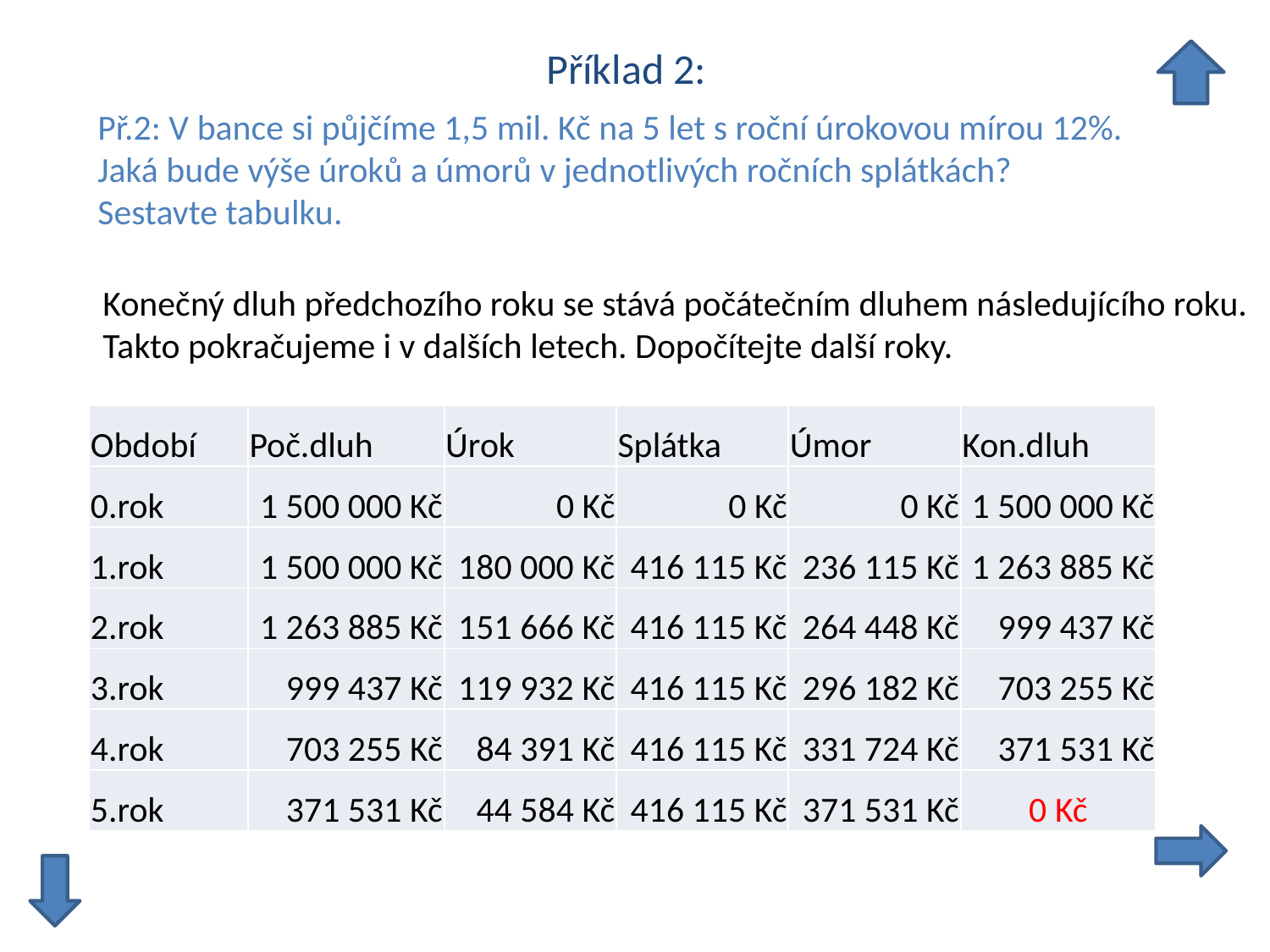

Příklad 2:

Př.2: V bance si půjčíme 1,5 mil. Kč na 5 let s roční úrokovou mírou 12%.
Jaká bude výše úroků a úmorů v jednotlivých ročních splátkách?
Sestavte tabulku.

Konečný dluh předchozího roku se stává počátečním dluhem následujícího roku.
Takto pokračujeme i v dalších letech. Dopočítejte další roky.

| Období | Poč.dluh | Úrok | Splátka | Úmor | Kon.dluh |
| --- | --- | --- | --- | --- | --- |
| 0.rok | 1 500 000 Kč | 0 Kč | 0 Kč | 0 Kč | 1 500 000 Kč |
| 1.rok | 1 500 000 Kč | 180 000 Kč | 416 115 Kč | 236 115 Kč | 1 263 885 Kč |
| 2.rok | 1 263 885 Kč | 151 666 Kč | 416 115 Kč | 264 448 Kč | 999 437 Kč |
| 3.rok | 999 437 Kč | 119 932 Kč | 416 115 Kč | 296 182 Kč | 703 255 Kč |
| 4.rok | 703 255 Kč | 84 391 Kč | 416 115 Kč | 331 724 Kč | 371 531 Kč |
| 5.rok | 371 531 Kč | 44 584 Kč | 416 115 Kč | 371 531 Kč | 0 Kč |